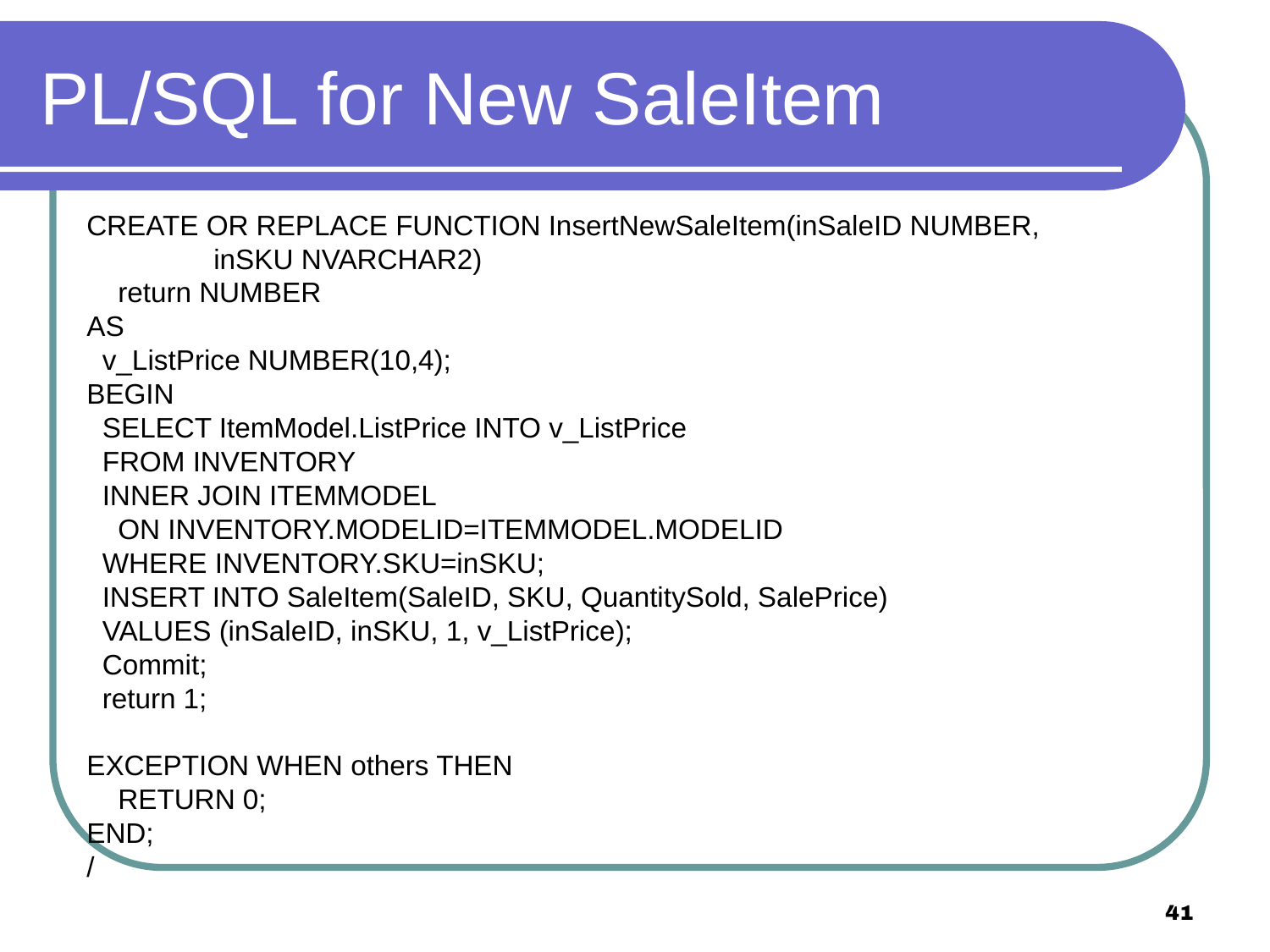

# PL/SQL for New SaleItem
CREATE OR REPLACE FUNCTION InsertNewSaleItem(inSaleID NUMBER,
	inSKU NVARCHAR2)
    return NUMBER
AS
  v_ListPrice NUMBER(10,4);
BEGIN
  SELECT ItemModel.ListPrice INTO v_ListPrice
  FROM INVENTORY
  INNER JOIN ITEMMODEL
    ON INVENTORY.MODELID=ITEMMODEL.MODELID
  WHERE INVENTORY.SKU=inSKU;
  INSERT INTO SaleItem(SaleID, SKU, QuantitySold, SalePrice)
  VALUES (inSaleID, inSKU, 1, v_ListPrice);
  Commit;
  return 1;

EXCEPTION WHEN others THEN
    RETURN 0;
END;
/
41